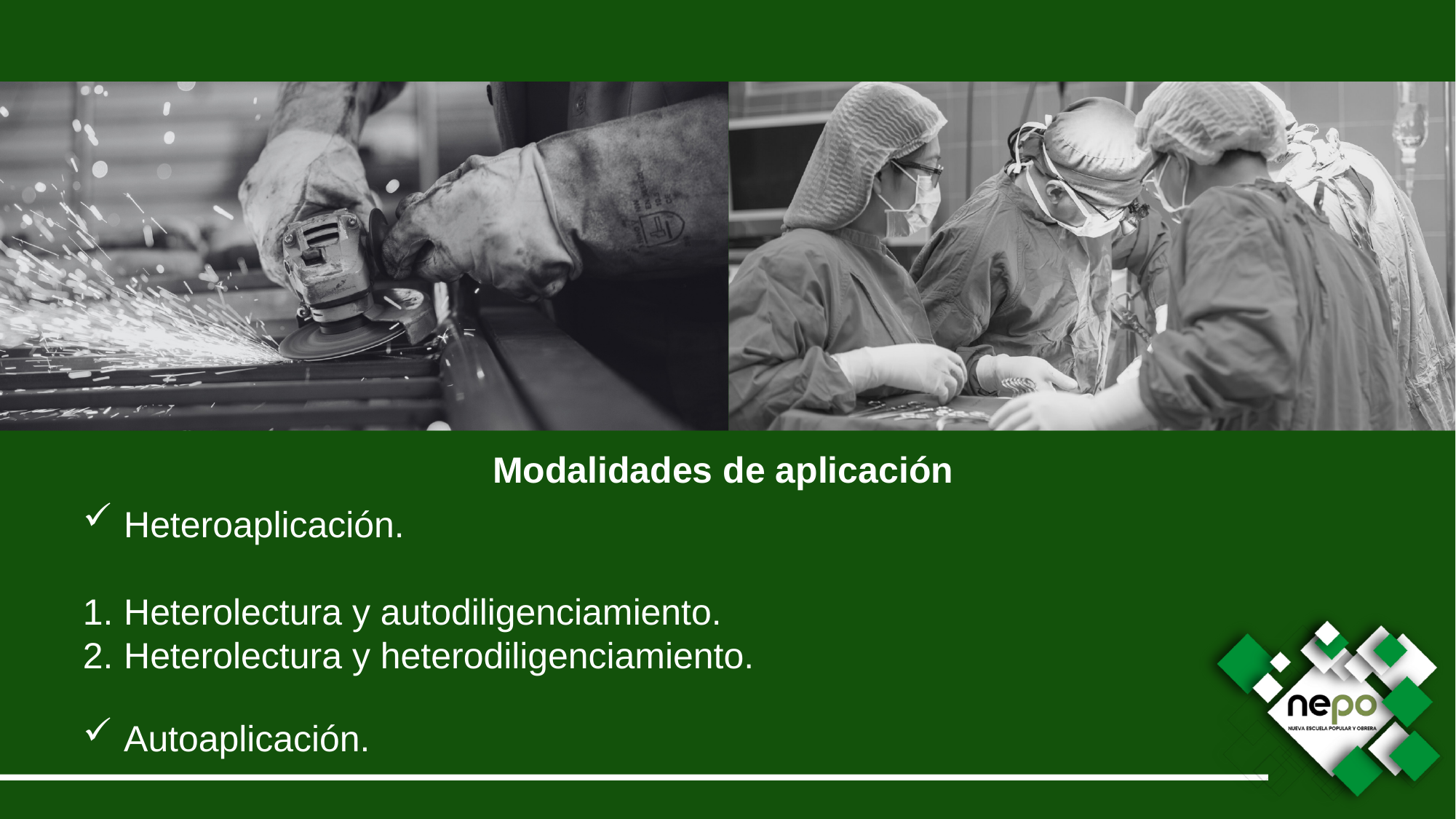

Modalidades de aplicación
Heteroaplicación.

Heterolectura y autodiligenciamiento.
Heterolectura y heterodiligenciamiento.
Autoaplicación.